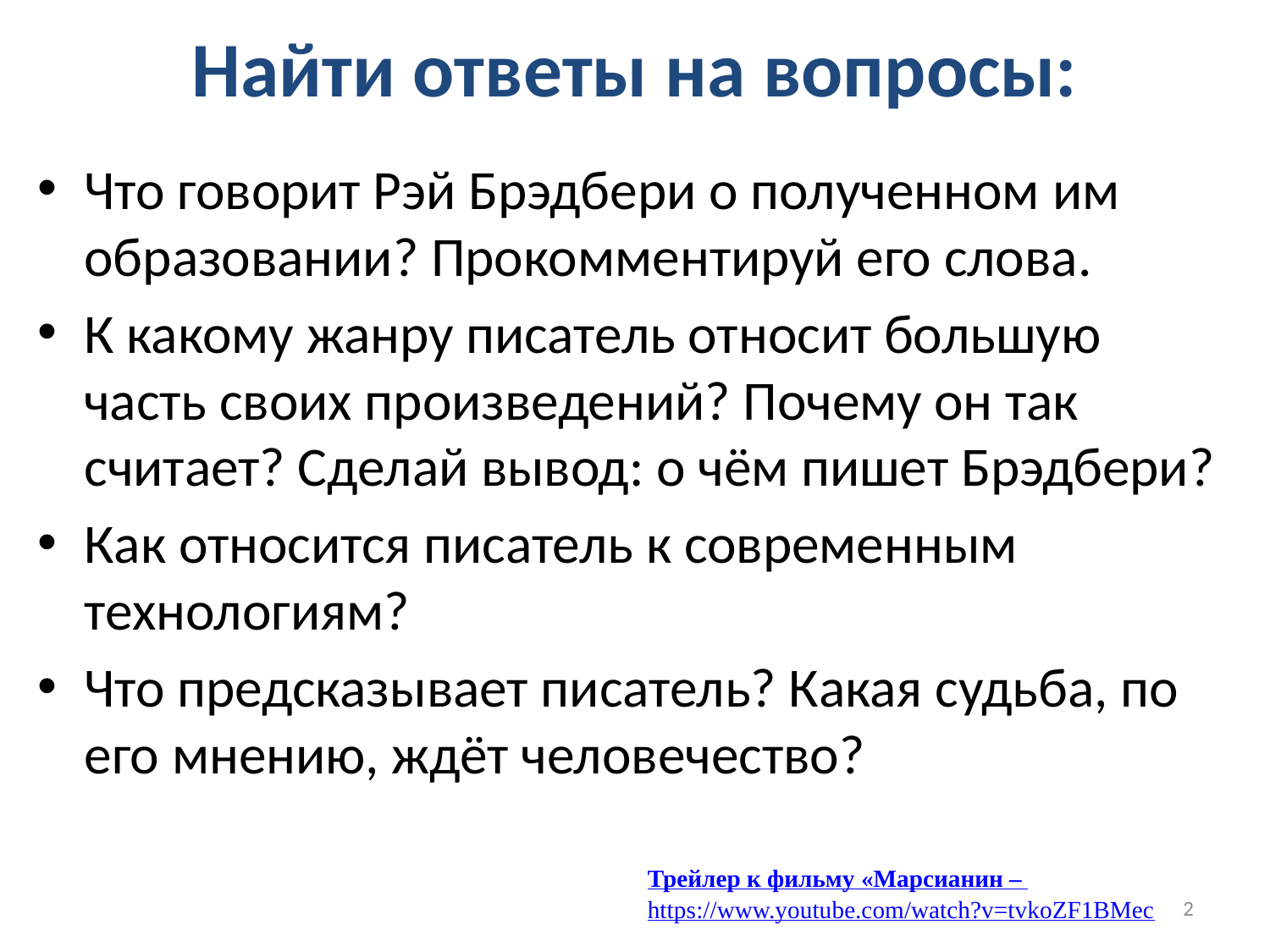

# Найти ответы на вопросы:
Что говорит Рэй Брэдбери о полученном им образовании? Прокомментируй его слова.
К какому жанру писатель относит большую часть своих произведений? Почему он так считает? Сделай вывод: о чём пишет Брэдбери?
Как относится писатель к современным технологиям?
Что предсказывает писатель? Какая судьба, по его мнению, ждёт человечество?

Трейлер к фильму «Марсианин –
https://www.youtube.com/watch?v=tvkoZF1BMec
2